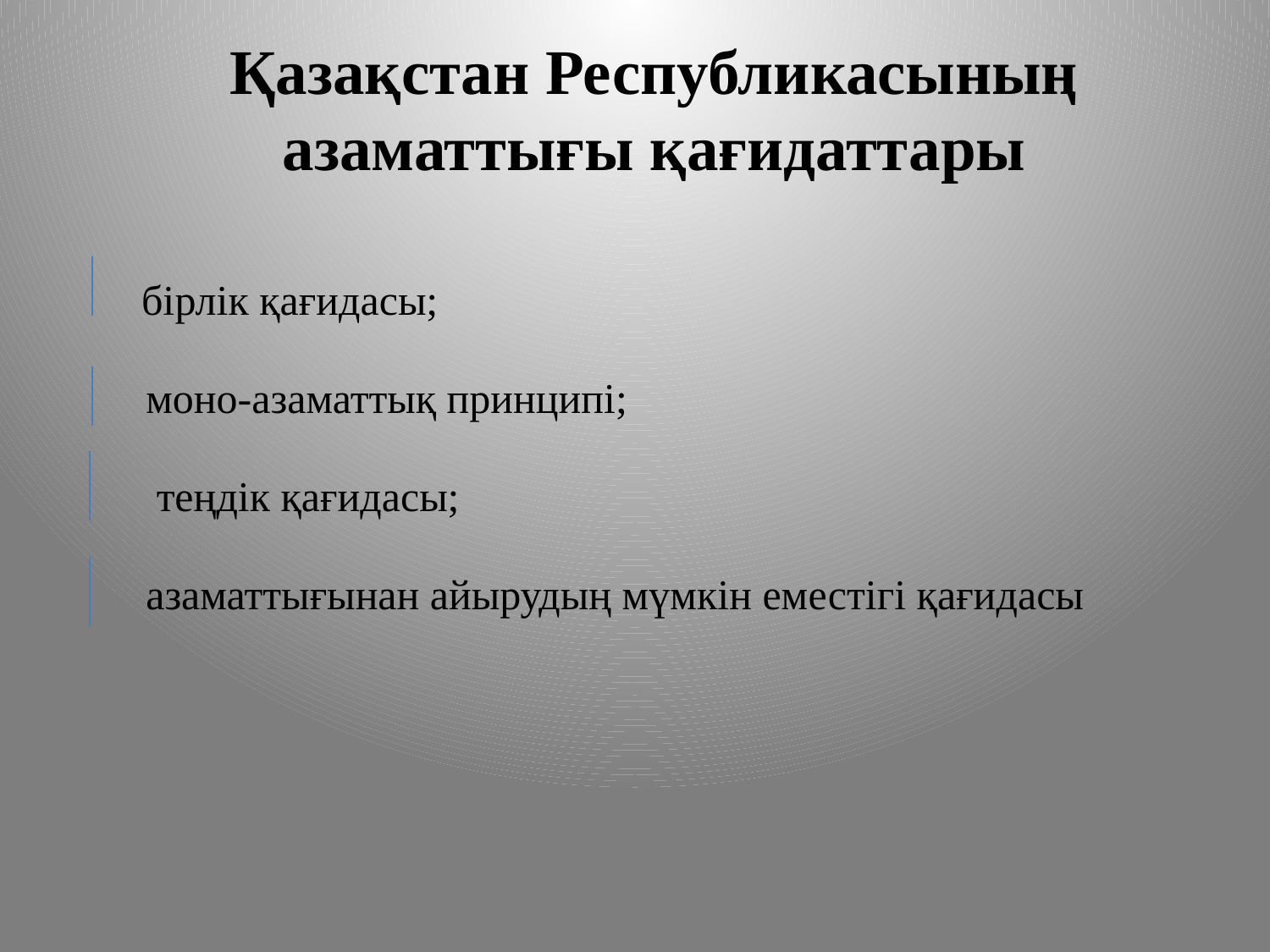

Қазақстан Республикасының азаматтығы қағидаттары
   бірлік қағидасы;

       моно-азаматтық принципі;

        теңдік қағидасы;

       азаматтығынан айырудың мүмкін еместігі қағидасы